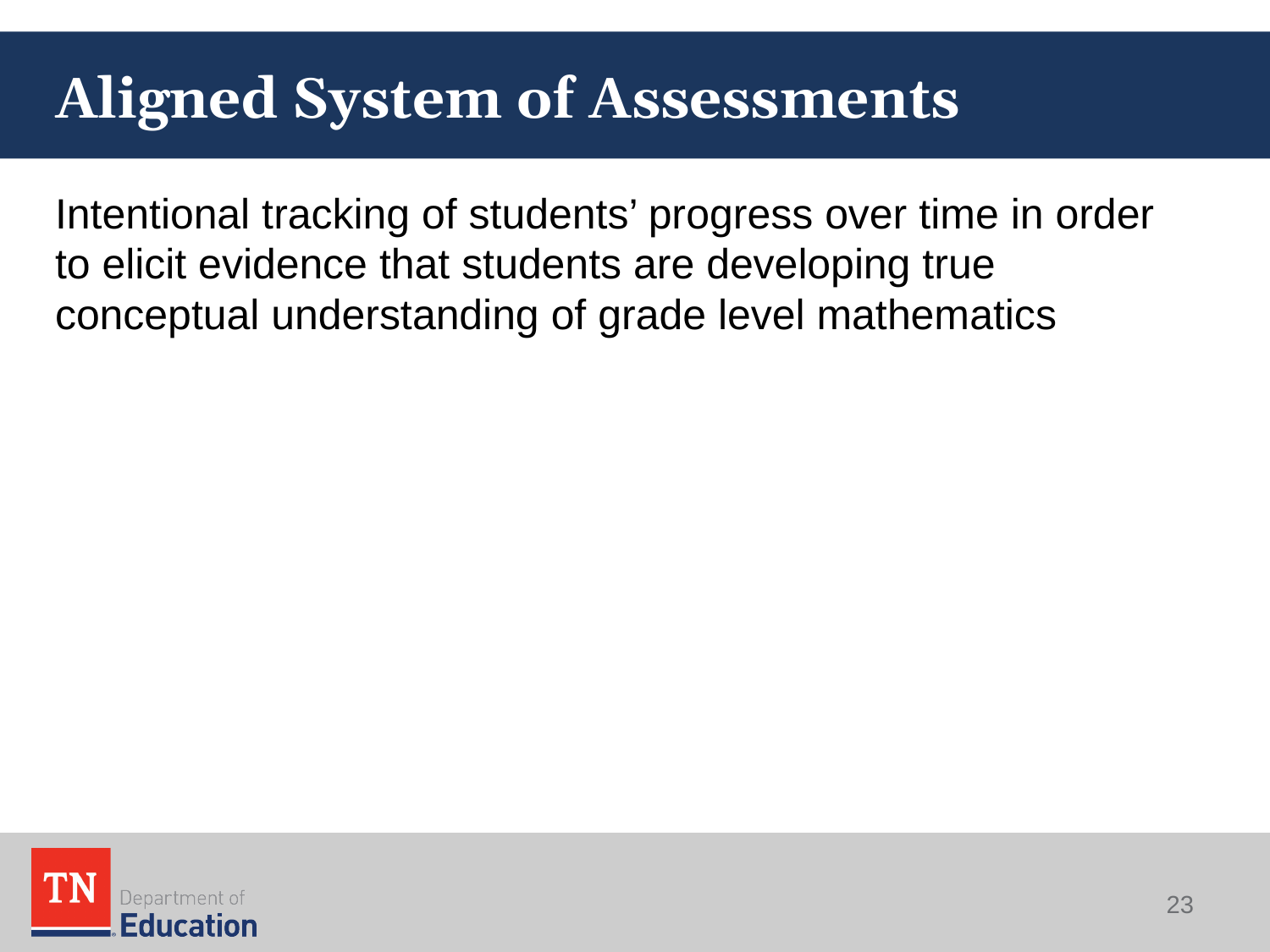

# Aligned System of Assessments
Intentional tracking of students’ progress over time in order to elicit evidence that students are developing true conceptual understanding of grade level mathematics
23